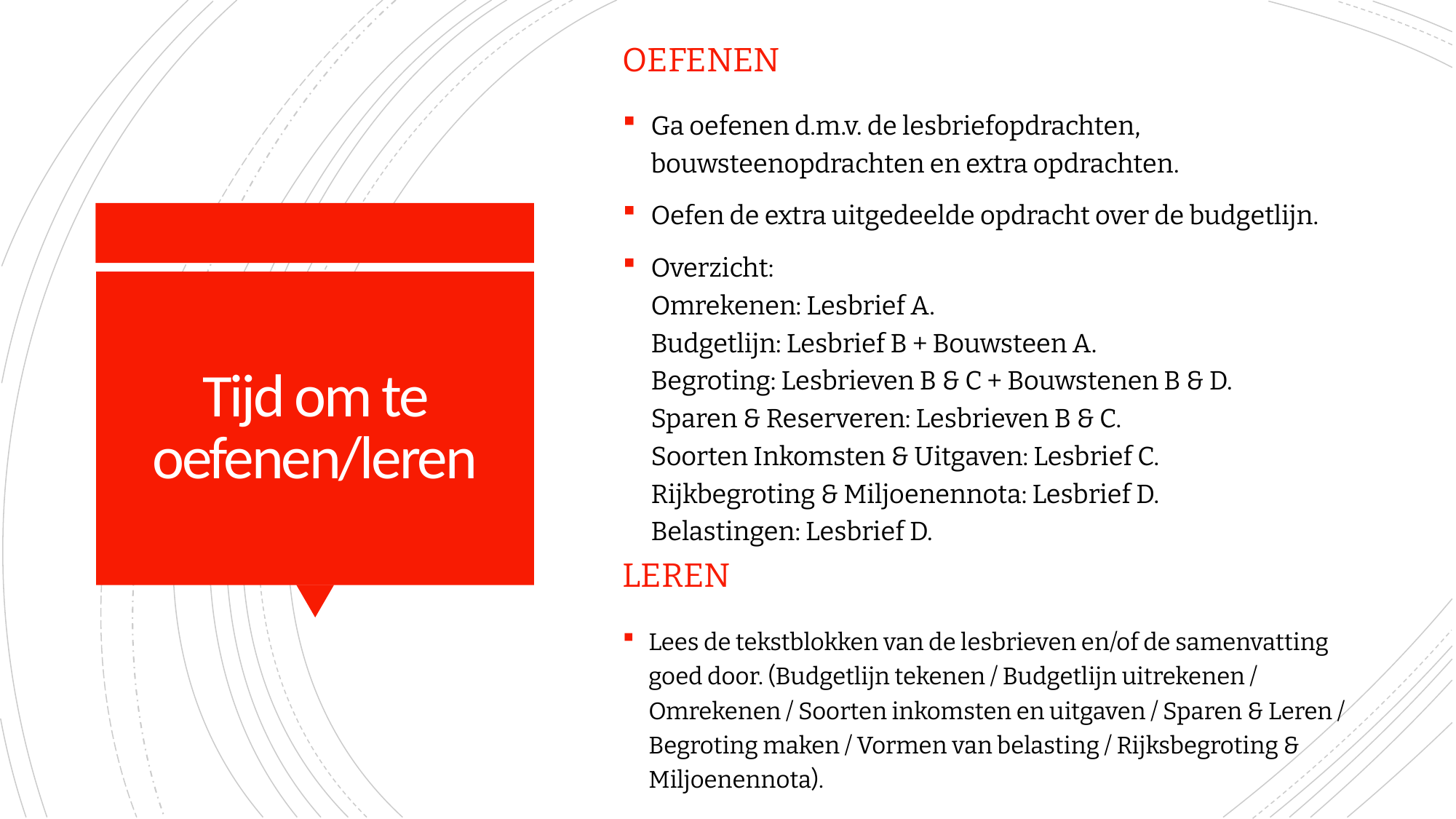

Oefenen
Ga oefenen d.m.v. de lesbriefopdrachten, bouwsteenopdrachten en extra opdrachten.
Oefen de extra uitgedeelde opdracht over de budgetlijn.
Overzicht:
Omrekenen: Lesbrief A.
Budgetlijn: Lesbrief B + Bouwsteen A.
Begroting: Lesbrieven B & C + Bouwstenen B & D.
Sparen & Reserveren: Lesbrieven B & C.
Soorten Inkomsten & Uitgaven: Lesbrief C.
Rijkbegroting & Miljoenennota: Lesbrief D.
Belastingen: Lesbrief D.

# Tijd om te oefenen/leren
Leren
Lees de tekstblokken van de lesbrieven en/of de samenvatting goed door. (Budgetlijn tekenen / Budgetlijn uitrekenen / Omrekenen / Soorten inkomsten en uitgaven / Sparen & Leren / Begroting maken / Vormen van belasting / Rijksbegroting & Miljoenennota).